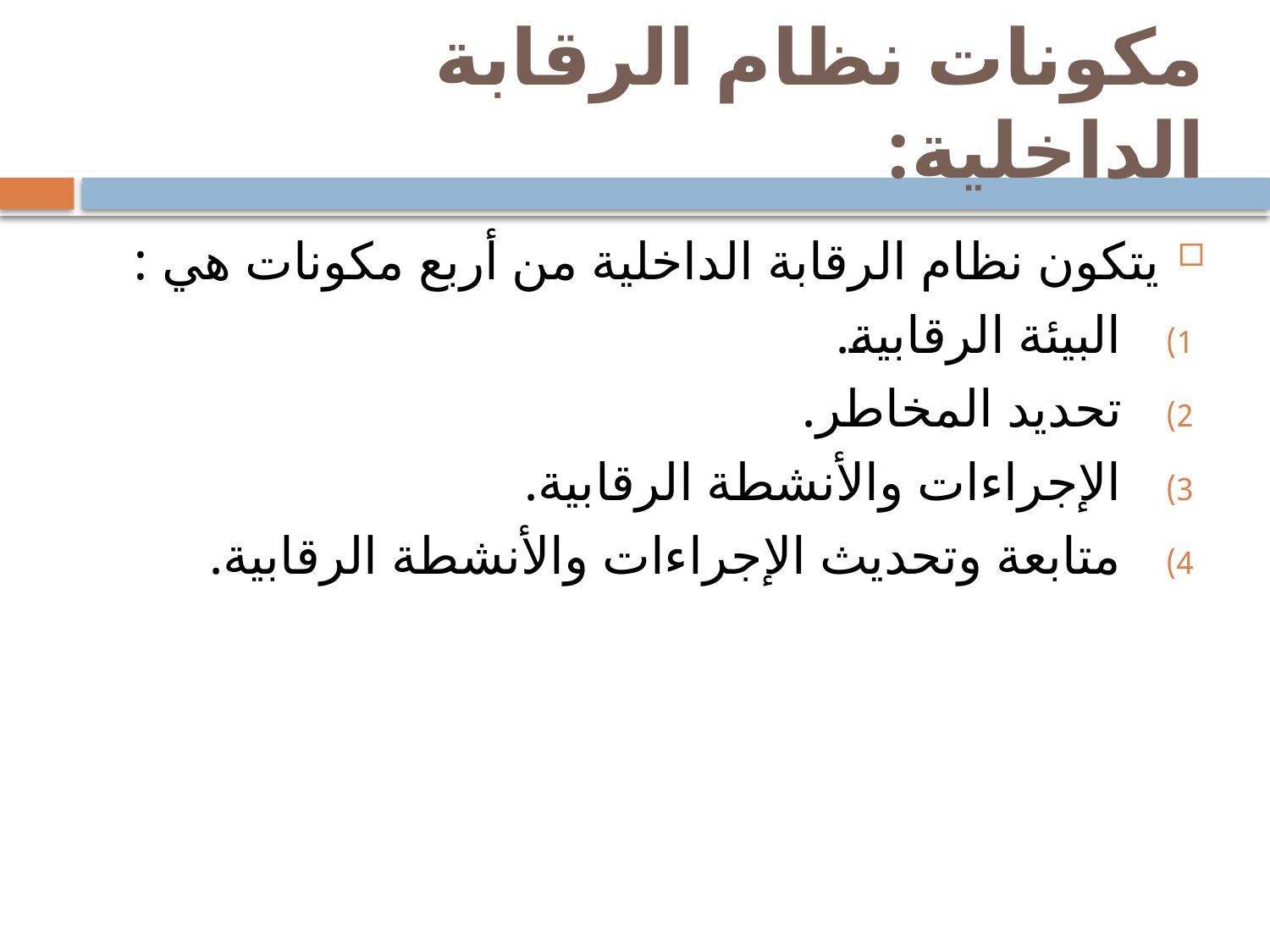

# مكونات نظام الرقابة الداخلية:
يتكون نظام الرقابة الداخلية من أربع مكونات هي :
البيئة الرقابية.
تحديد المخاطر.
الإجراءات والأنشطة الرقابية.
متابعة وتحديث الإجراءات والأنشطة الرقابية.